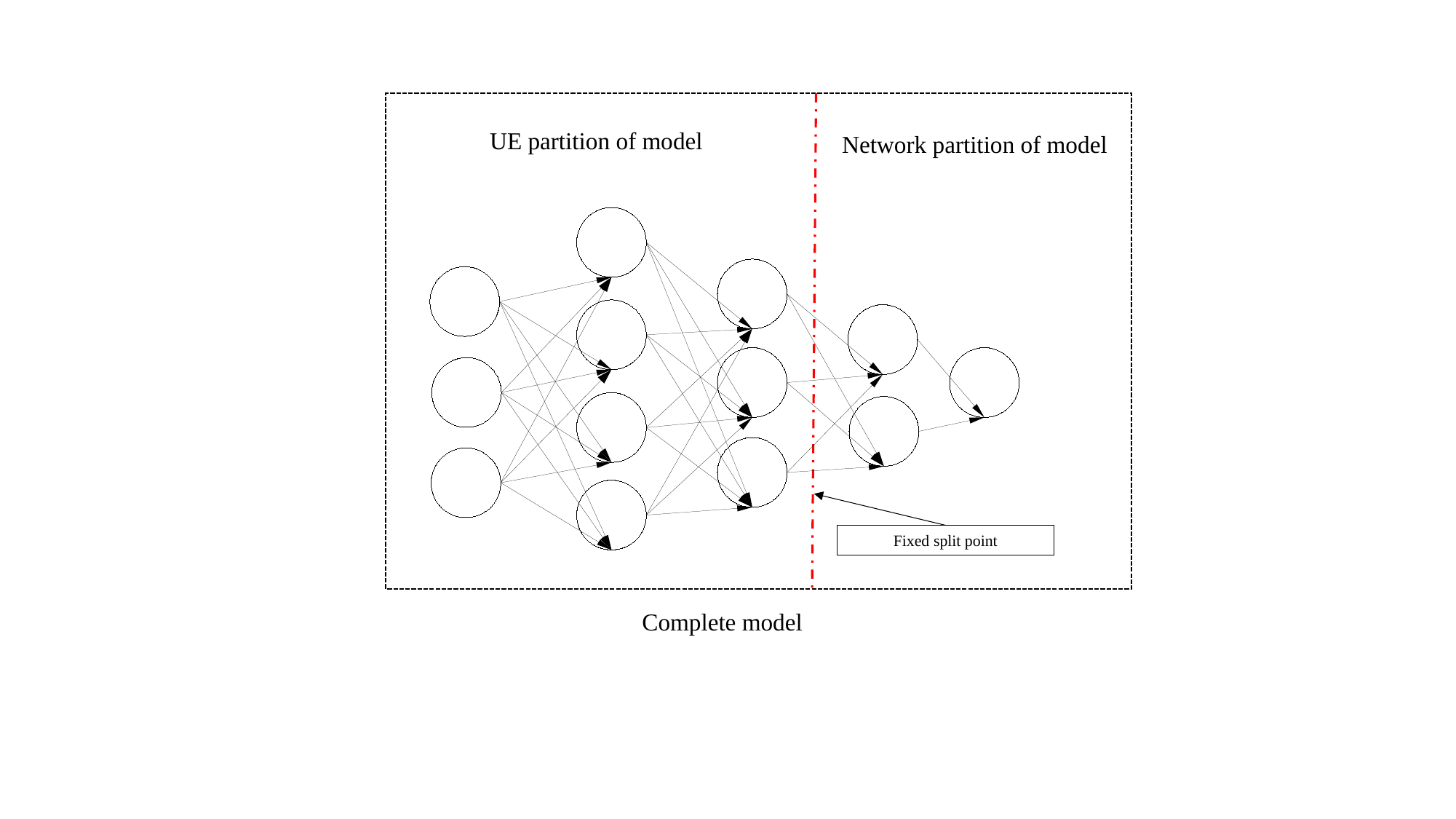

UE partition of model
Network partition of model

Fixed split point
Complete model